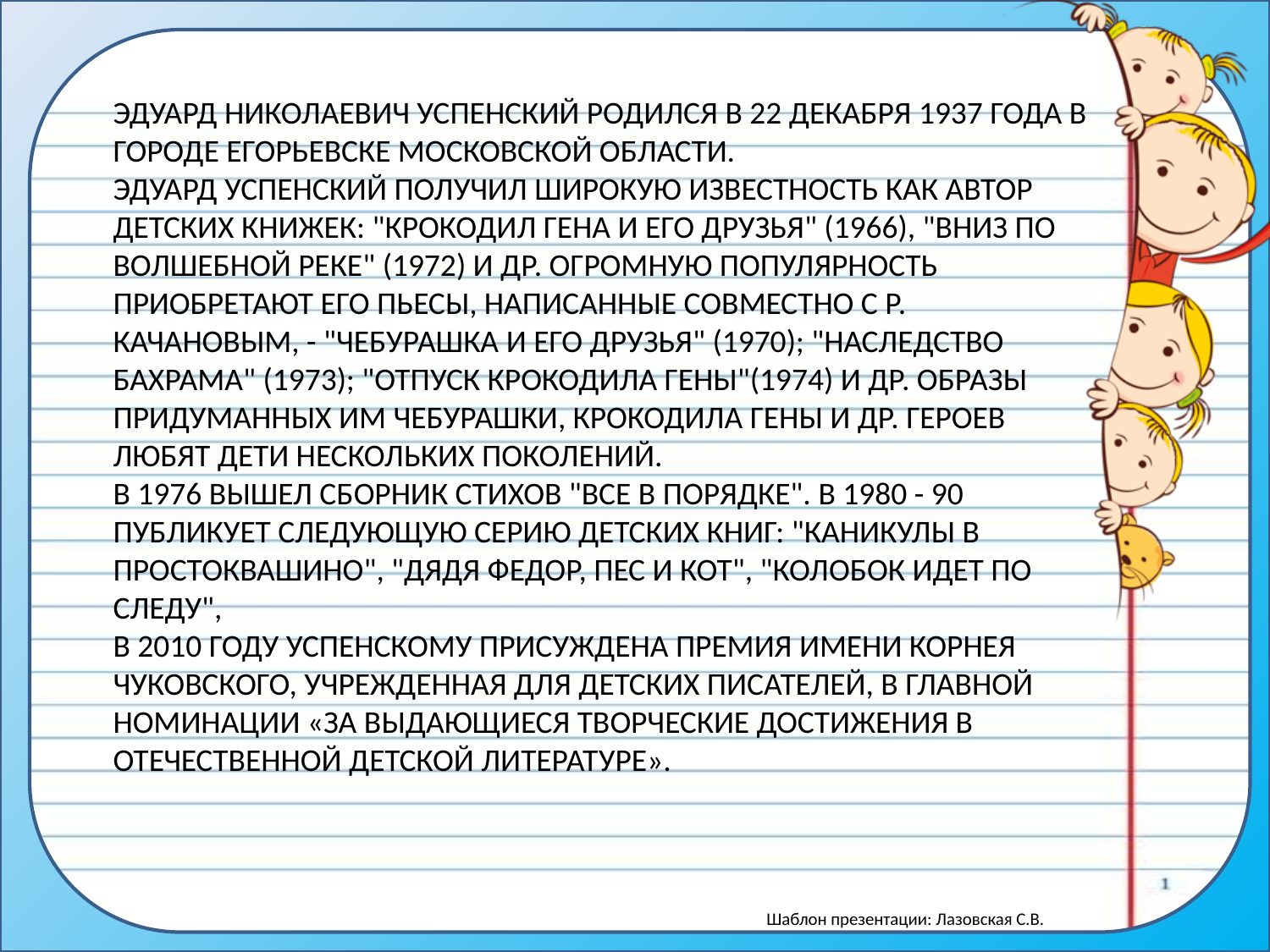

# Эдуард Николаевич Успенский родился в 22 декабря 1937 года в городе Егорьевске Московской области. Эдуард Успенский получил широкую известность как автор детских книжек: "Крокодил Гена и его друзья" (1966), "Вниз по волшебной реке" (1972) и др. Огромную популярность приобретают его пьесы, написанные совместно с Р. Качановым, - "Чебурашка и его друзья" (1970); "Наследство Бахрама" (1973); "Отпуск крокодила Гены"(1974) и др. Образы придуманных им Чебурашки, крокодила Гены и др. героев любят дети нескольких поколений. В 1976 вышел сборник стихов "Все в порядке". В 1980 - 90 публикует следующую серию детских книг: "Каникулы в Простоквашино", "Дядя Федор, пес и кот", "Колобок идет по следу", В 2010 году Успенскому присуждена премия имени Корнея Чуковского, учрежденная для детских писателей, в главной номинации «За выдающиеся творческие достижения в отечественной детской литературе».